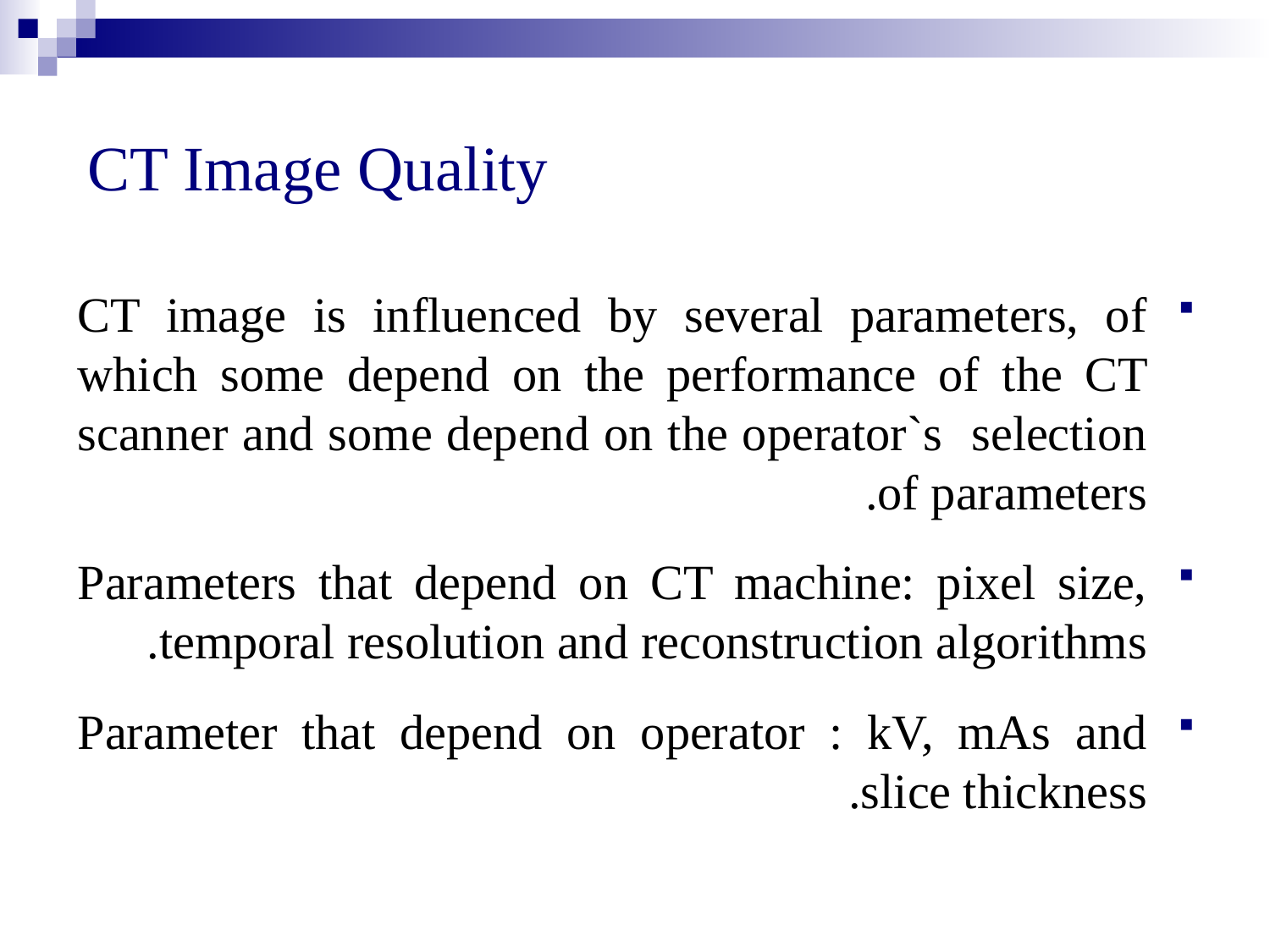

# CT Image Quality
CT image is influenced by several parameters, of which some depend on the performance of the CT scanner and some depend on the operator`s  selection of parameters.
Parameters that depend on CT machine: pixel size, temporal resolution and reconstruction algorithms.
Parameter that depend on operator : kV, mAs and slice thickness.